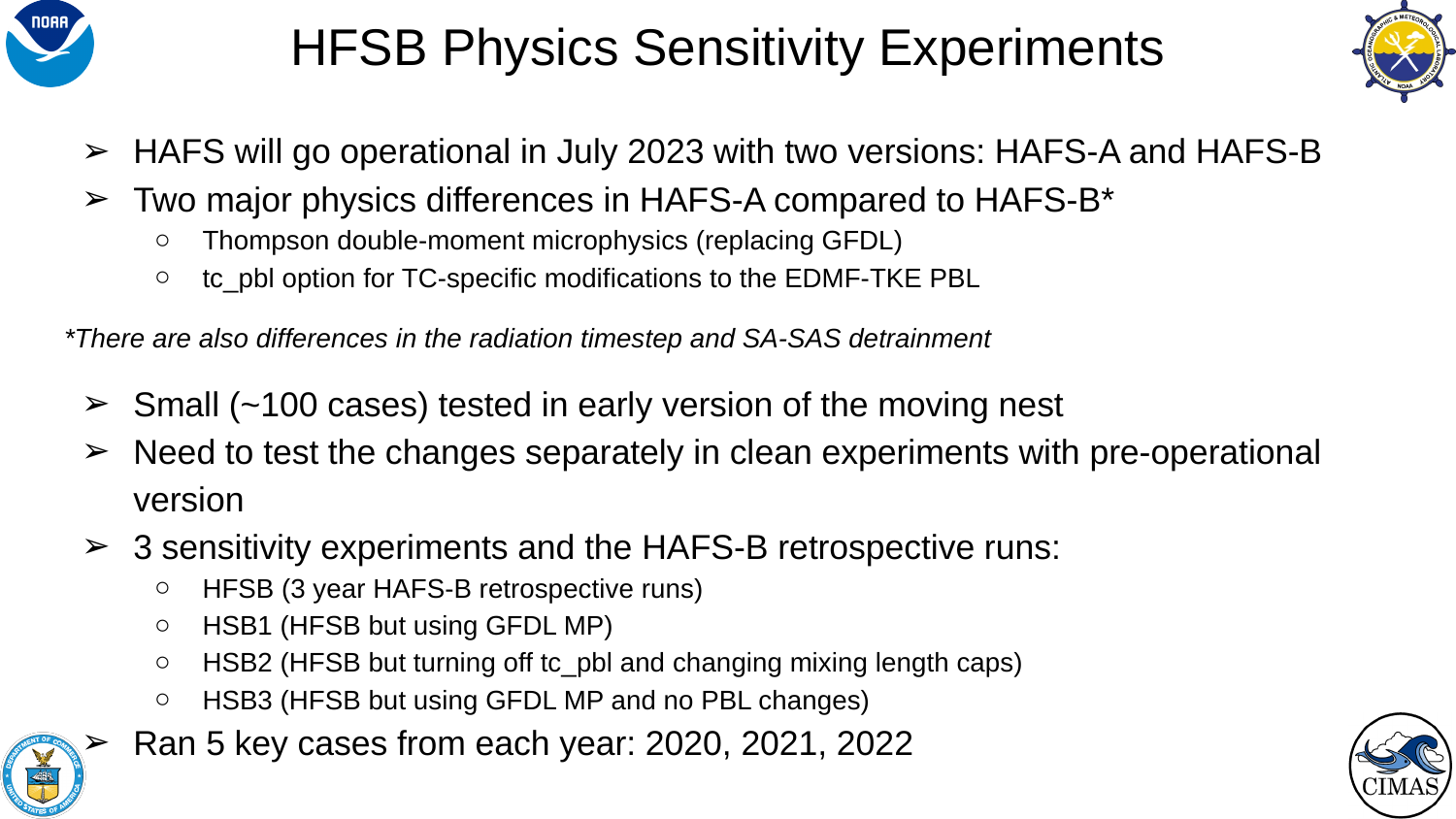

# HFSB Physics Sensitivity Experiments
HAFS will go operational in July 2023 with two versions: HAFS-A and HAFS-B
Two major physics differences in HAFS-A compared to HAFS-B*
Thompson double-moment microphysics (replacing GFDL)
tc_pbl option for TC-specific modifications to the EDMF-TKE PBL
*There are also differences in the radiation timestep and SA-SAS detrainment
Small (~100 cases) tested in early version of the moving nest
Need to test the changes separately in clean experiments with pre-operational version
3 sensitivity experiments and the HAFS-B retrospective runs:
HFSB (3 year HAFS-B retrospective runs)
HSB1 (HFSB but using GFDL MP)
HSB2 (HFSB but turning off tc_pbl and changing mixing length caps)
HSB3 (HFSB but using GFDL MP and no PBL changes)
Ran 5 key cases from each year: 2020, 2021, 2022